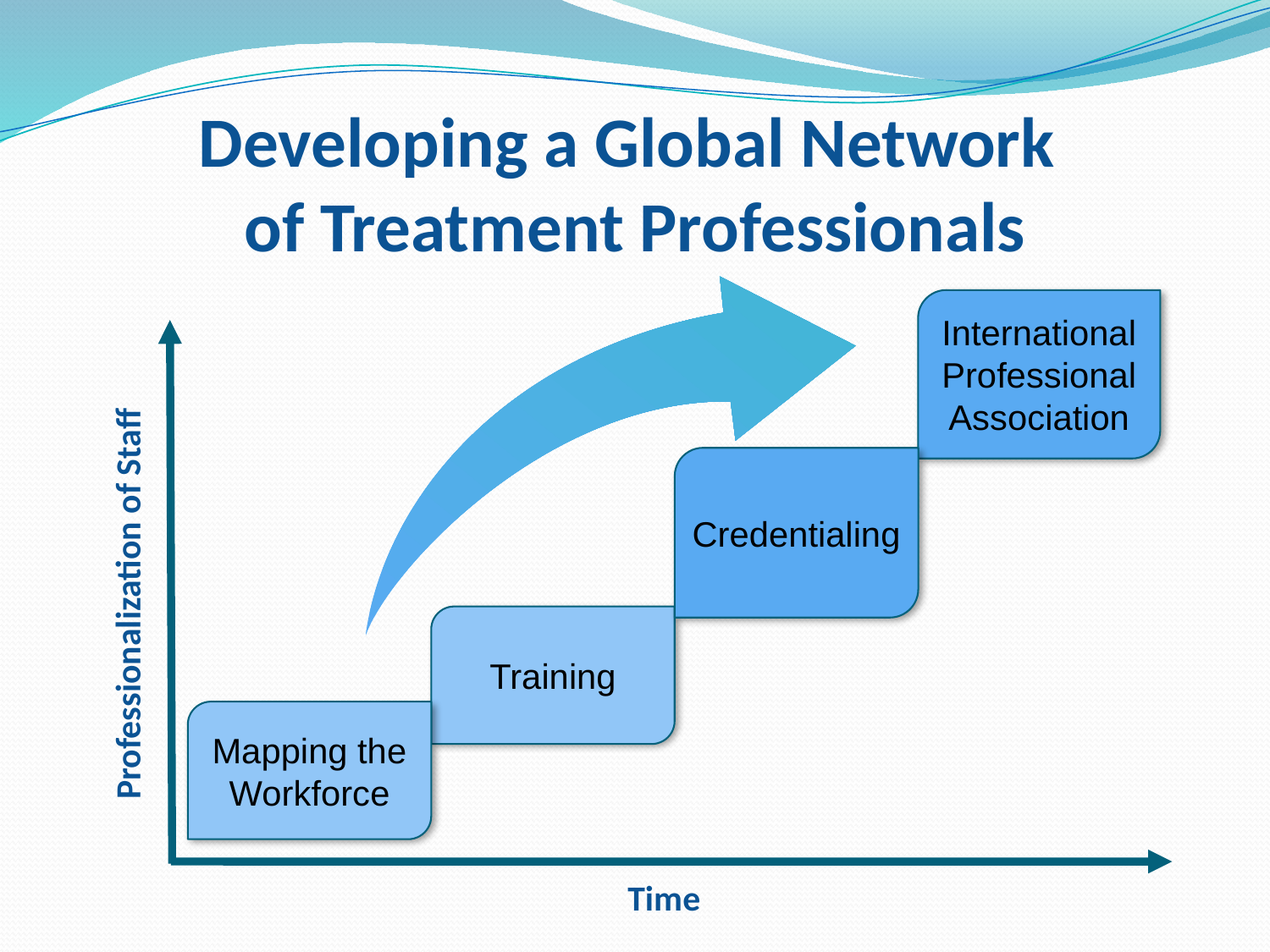

# Developing a Global Network of Treatment Professionals

International Professional Association

Credentialing
Professionalization of Staff
Training
Mapping the Workforce

Time